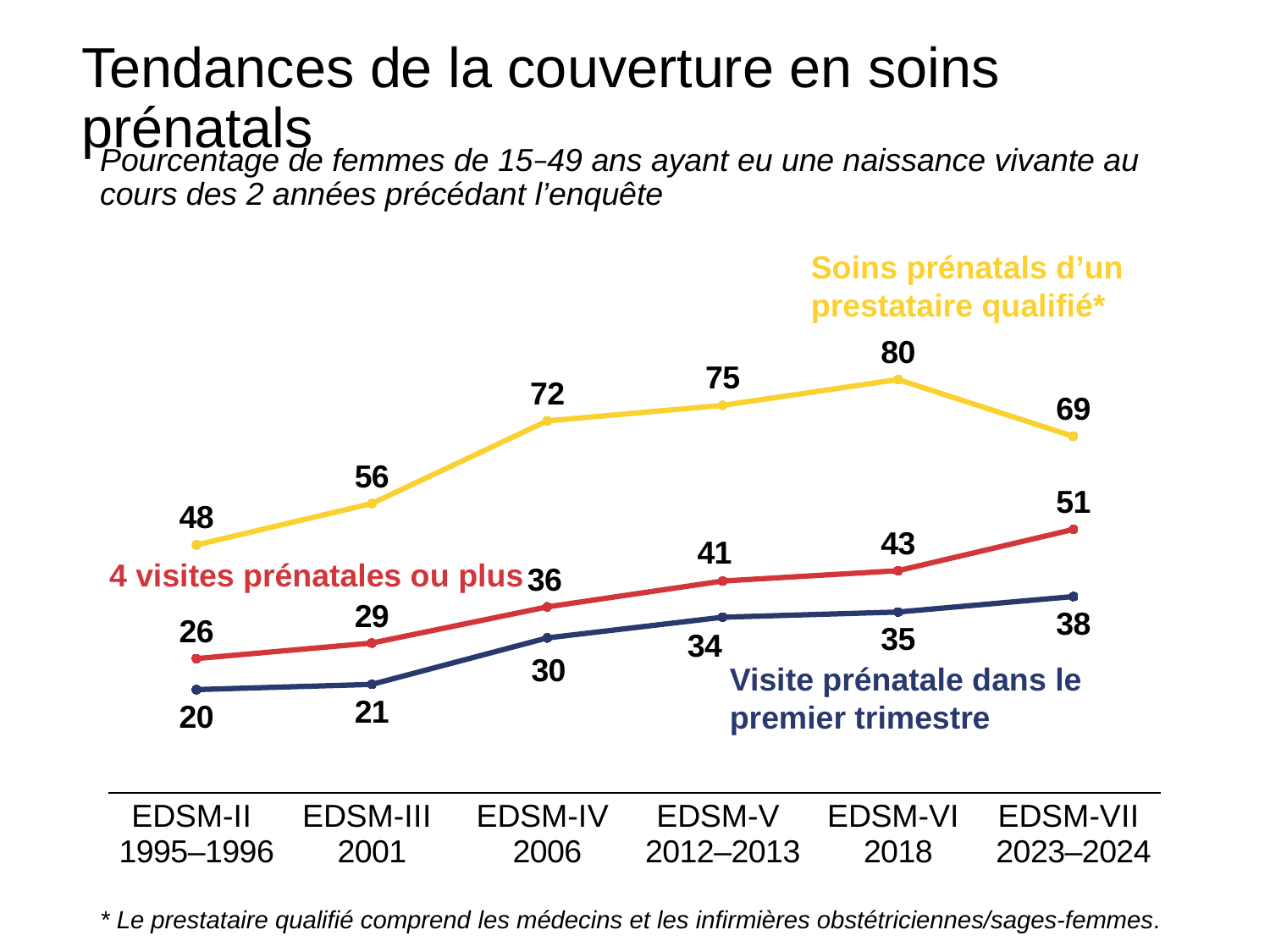

# Tendances de la couverture en soins prénatals
Pourcentage de femmes de 15–49 ans ayant eu une naissance vivante au cours des 2 années précédant l’enquête

### Chart

| Category | Any ANC from a skilled provider | Had 4+ ANC visits | Had ANC in first trimester |
|---|---|---|---|
| EDSM-II
1995–1996 | 48.0 | 26.0 | 20.0 |
| EDSM-III
2001 | 56.0 | 29.0 | 21.0 |
| EDSM-IV
2006 | 72.0 | 36.0 | 30.0 |
| EDSM-V
2012–2013 | 75.0 | 41.0 | 34.0 |
| EDSM-VI
2018 | 80.0 | 43.0 | 35.0 |
| EDSM-VII
2023–2024 | 69.0 | 51.0 | 38.0 |
Soins prénatals d’un prestataire qualifié*
4 visites prénatales ou plus
Visite prénatale dans le premier trimestre
* Le prestataire qualifié comprend les médecins et les infirmières obstétriciennes/sages-femmes.